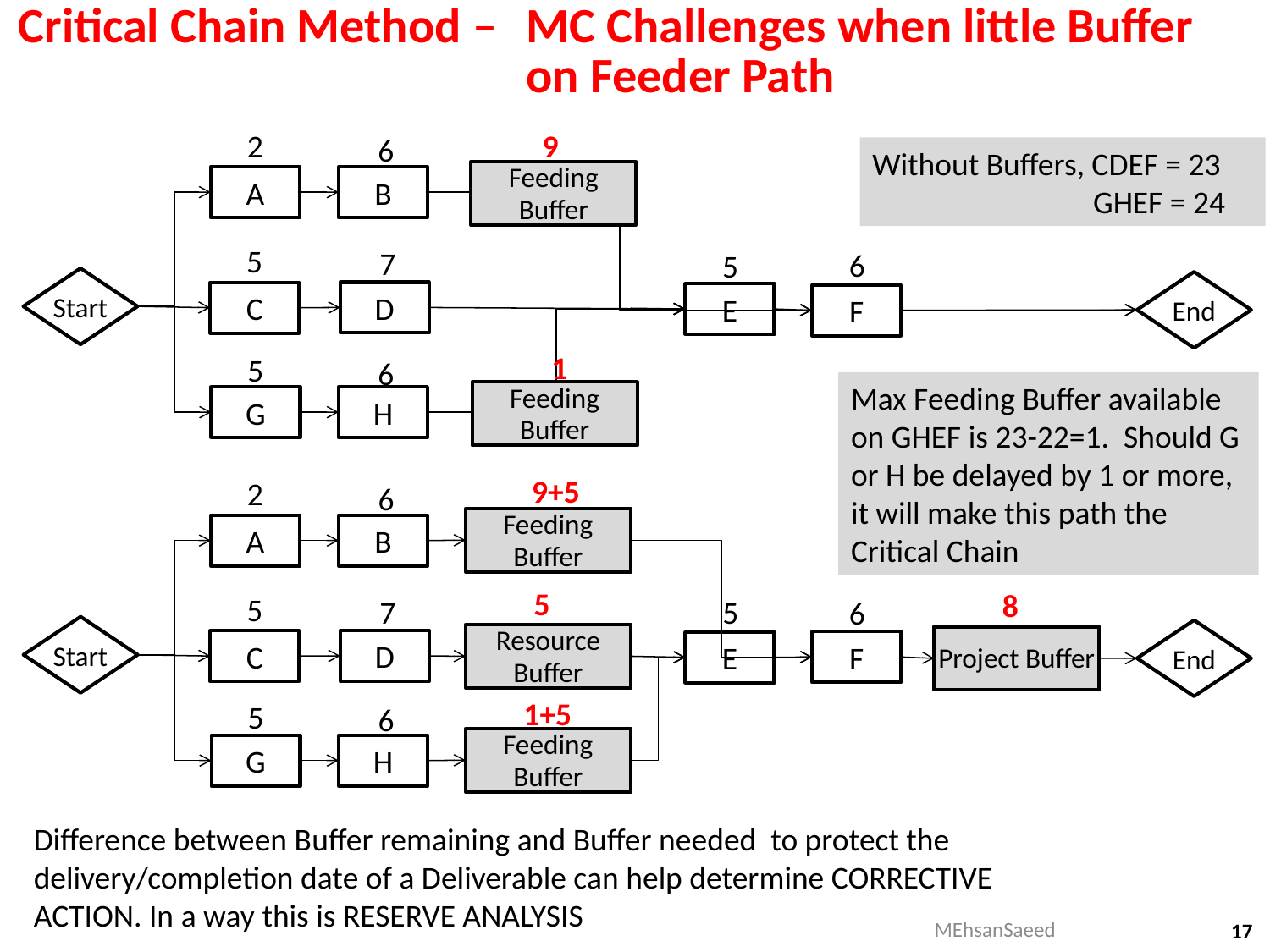

# Critical Chain Method –	MC Challenges when little Buffer on Feeder Path
9
Feeding Buffer
1
Feeding Buffer
2
6
Without Buffers, CDEF = 23
	             GHEF = 24
B
A
5
7
6
5
Start
End
D
C
E
F
5
6
G
H
Max Feeding Buffer available on GHEF is 23-22=1.  Should G or H be delayed by 1 or more, it will make this path the Critical Chain
9+5
2
6
Feeding Buffer
B
A
5
8
5
5
7
6
Start
End
Resource Buffer
Project Buffer
D
C
F
E
1+5
5
6
Feeding Buffer
G
H
Difference between Buffer remaining and Buffer needed  to protect the delivery/completion date of a Deliverable can help determine CORRECTIVE ACTION. In a way this is RESERVE ANALYSIS
MEhsanSaeed
17